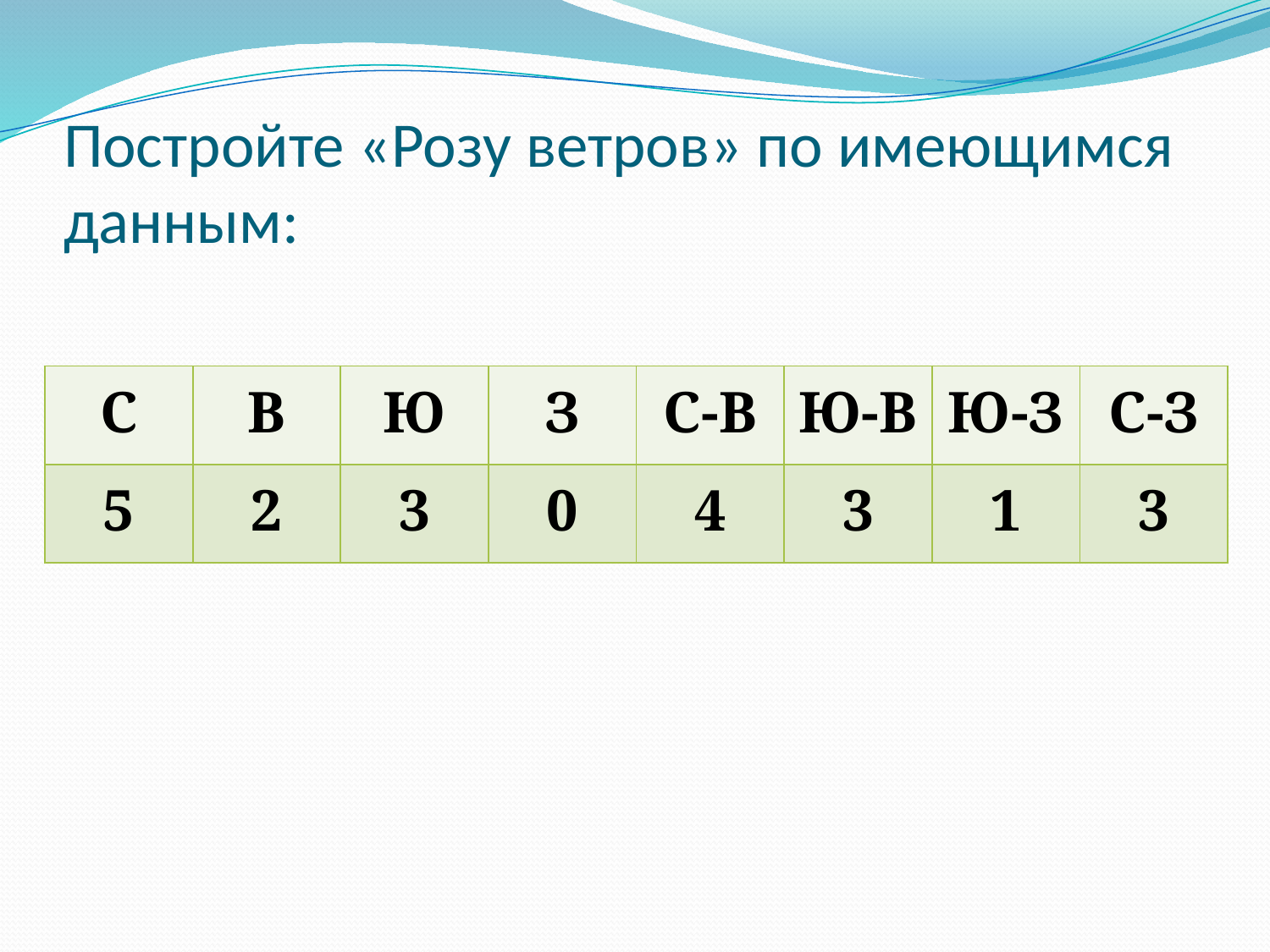

# Постройте «Розу ветров» по имеющимся данным:
| С | В | Ю | З | С-В | Ю-В | Ю-З | С-З |
| --- | --- | --- | --- | --- | --- | --- | --- |
| 5 | 2 | 3 | 0 | 4 | 3 | 1 | 3 |